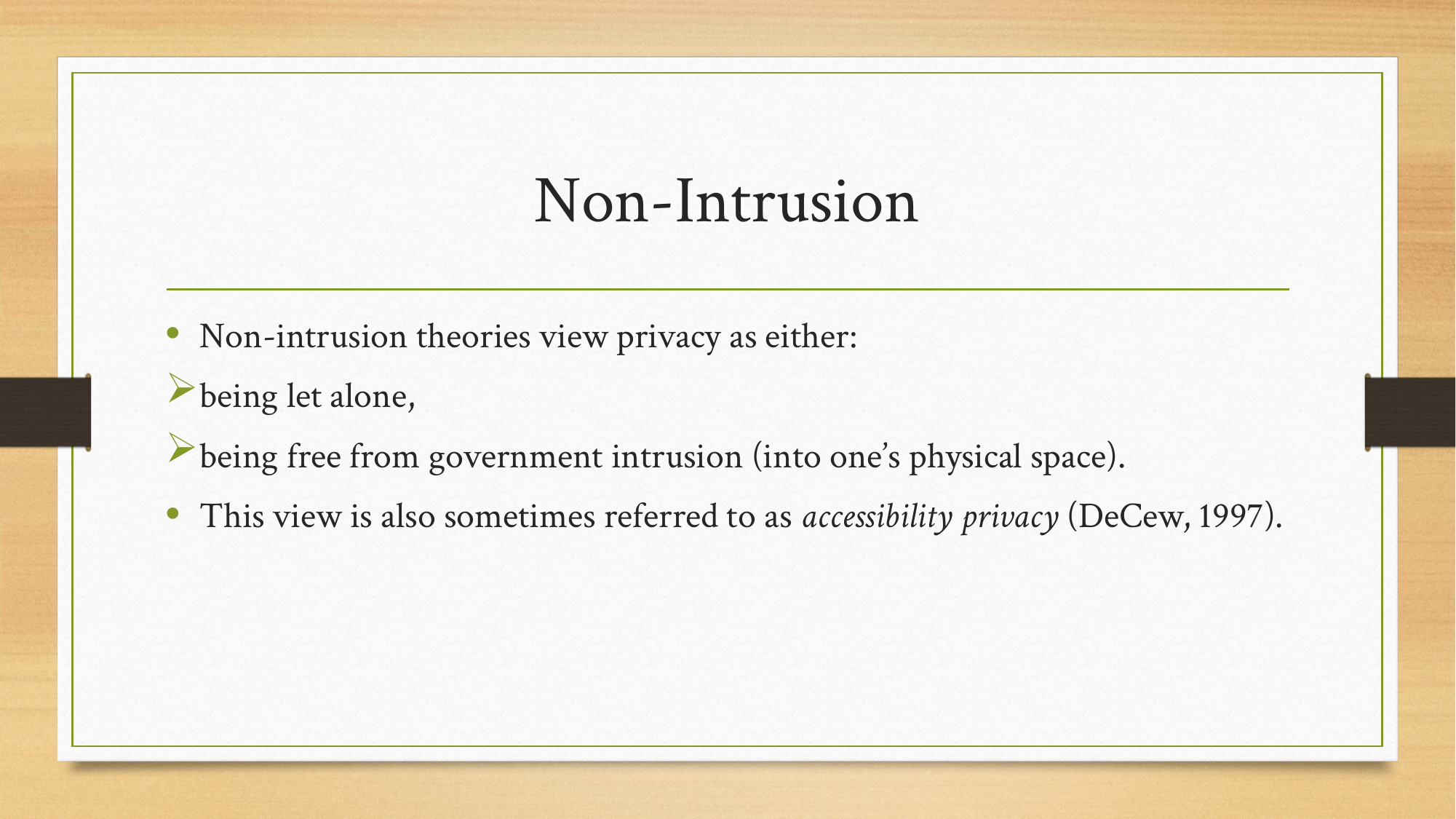

# Non-Intrusion
Non-intrusion theories view privacy as either:
being let alone,
being free from government intrusion (into one’s physical space).
This view is also sometimes referred to as accessibility privacy (DeCew, 1997).